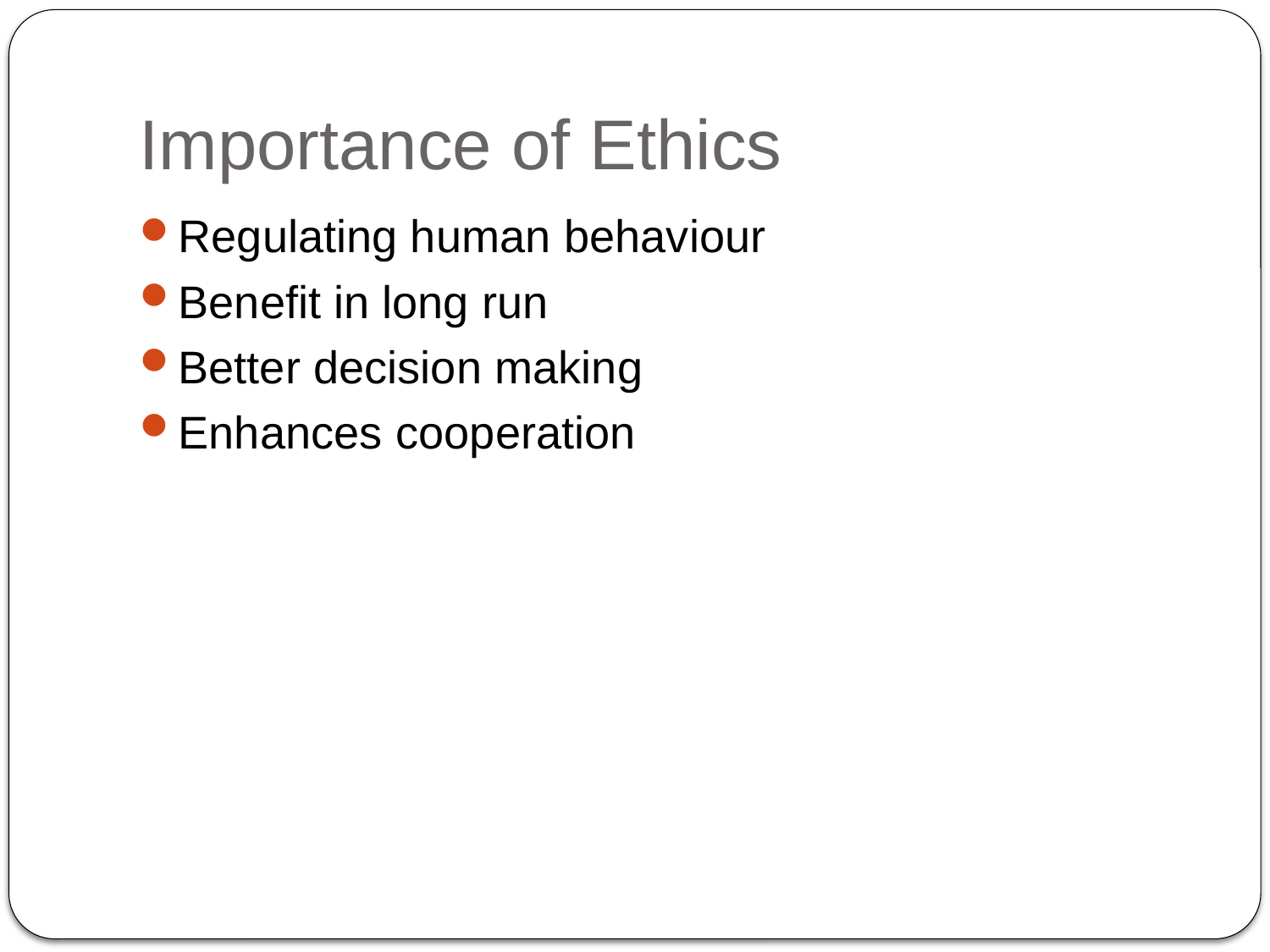

# Importance of Ethics
Regulating human behaviour
Benefit in long run
Better decision making
Enhances cooperation